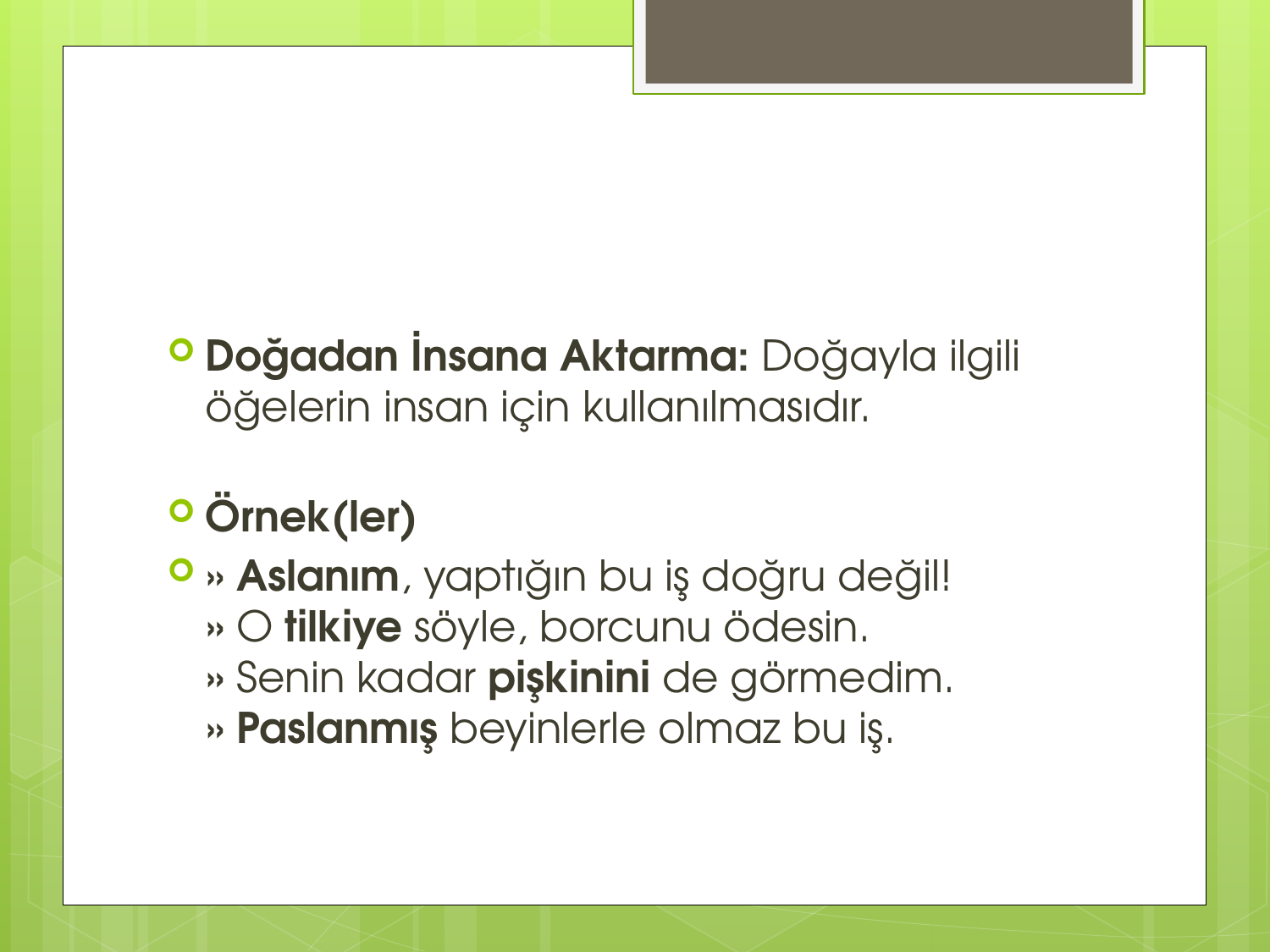

#
Doğadan İnsana Aktarma: Doğayla ilgili öğelerin insan için kullanılmasıdır.
Örnek(ler)
» Aslanım, yaptığın bu iş doğru değil!
» O tilkiye söyle, borcunu ödesin.
» Senin kadar pişkinini de görmedim.
» Paslanmış beyinlerle olmaz bu iş.